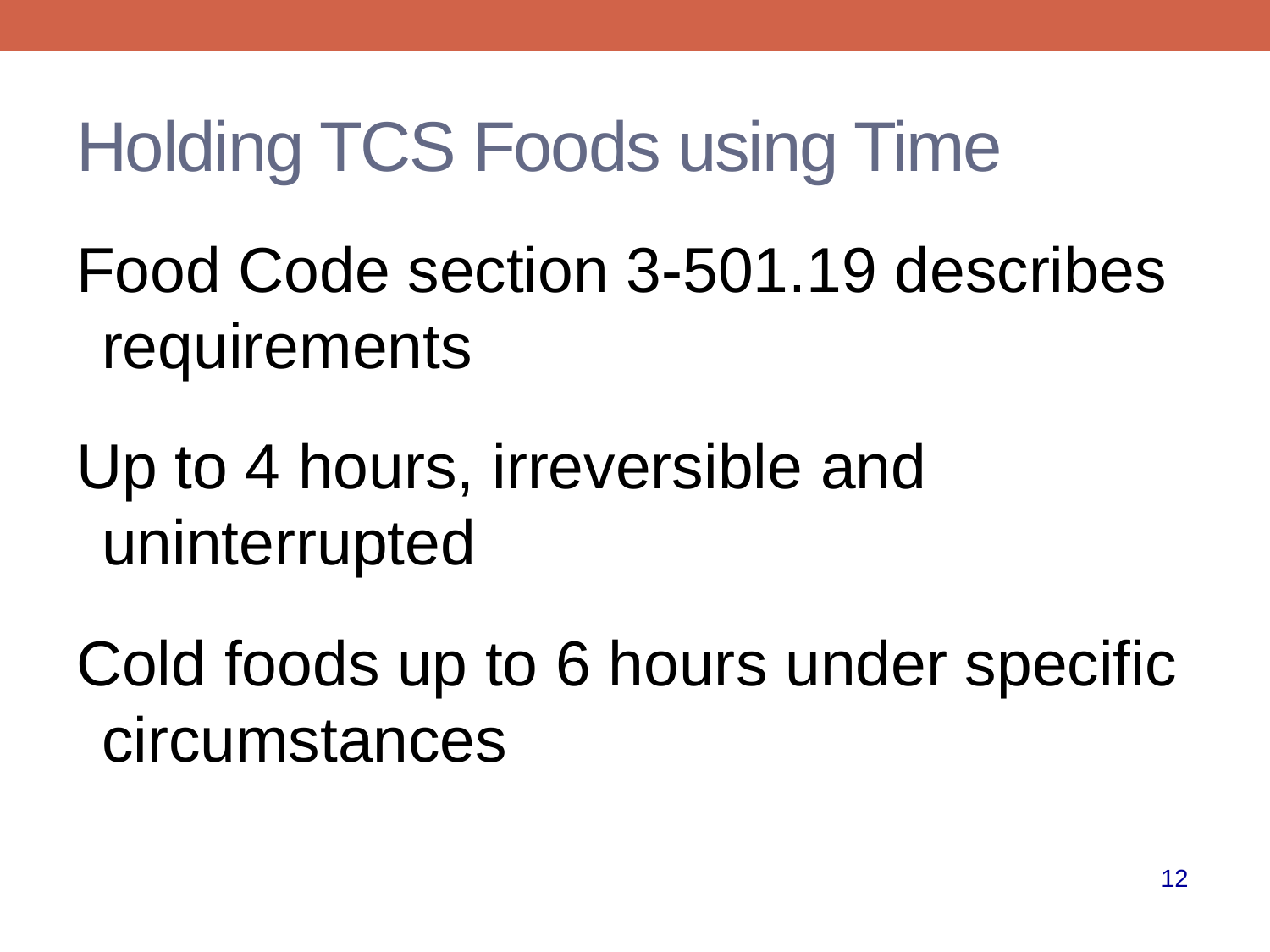

# Holding TCS Foods using Time
Food Code section 3-501.19 describes requirements
Up to 4 hours, irreversible and uninterrupted
Cold foods up to 6 hours under specific circumstances
12